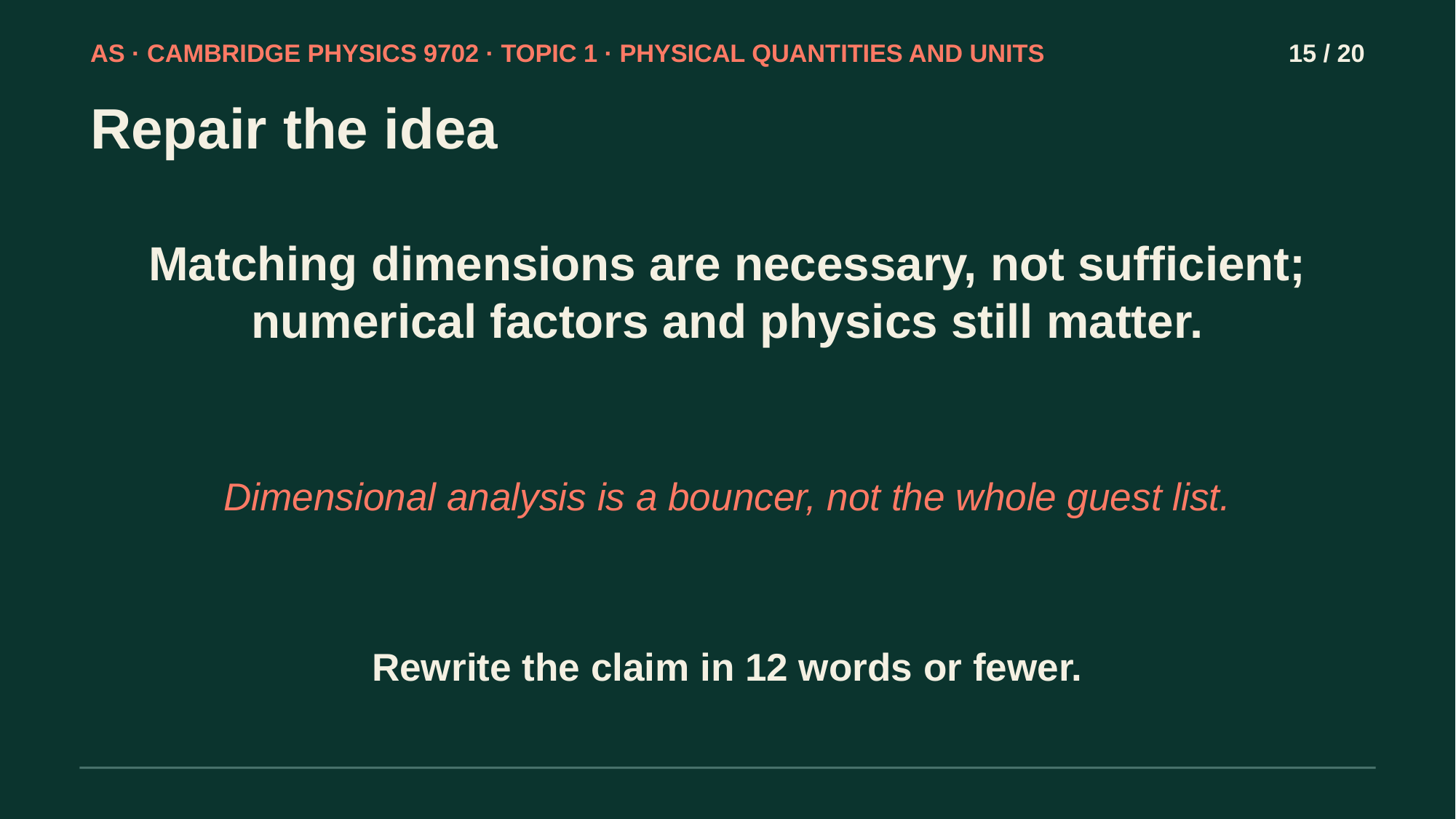

AS · CAMBRIDGE PHYSICS 9702 · TOPIC 1 · PHYSICAL QUANTITIES AND UNITS
15 / 20
Repair the idea
Matching dimensions are necessary, not sufficient; numerical factors and physics still matter.
Dimensional analysis is a bouncer, not the whole guest list.
Rewrite the claim in 12 words or fewer.